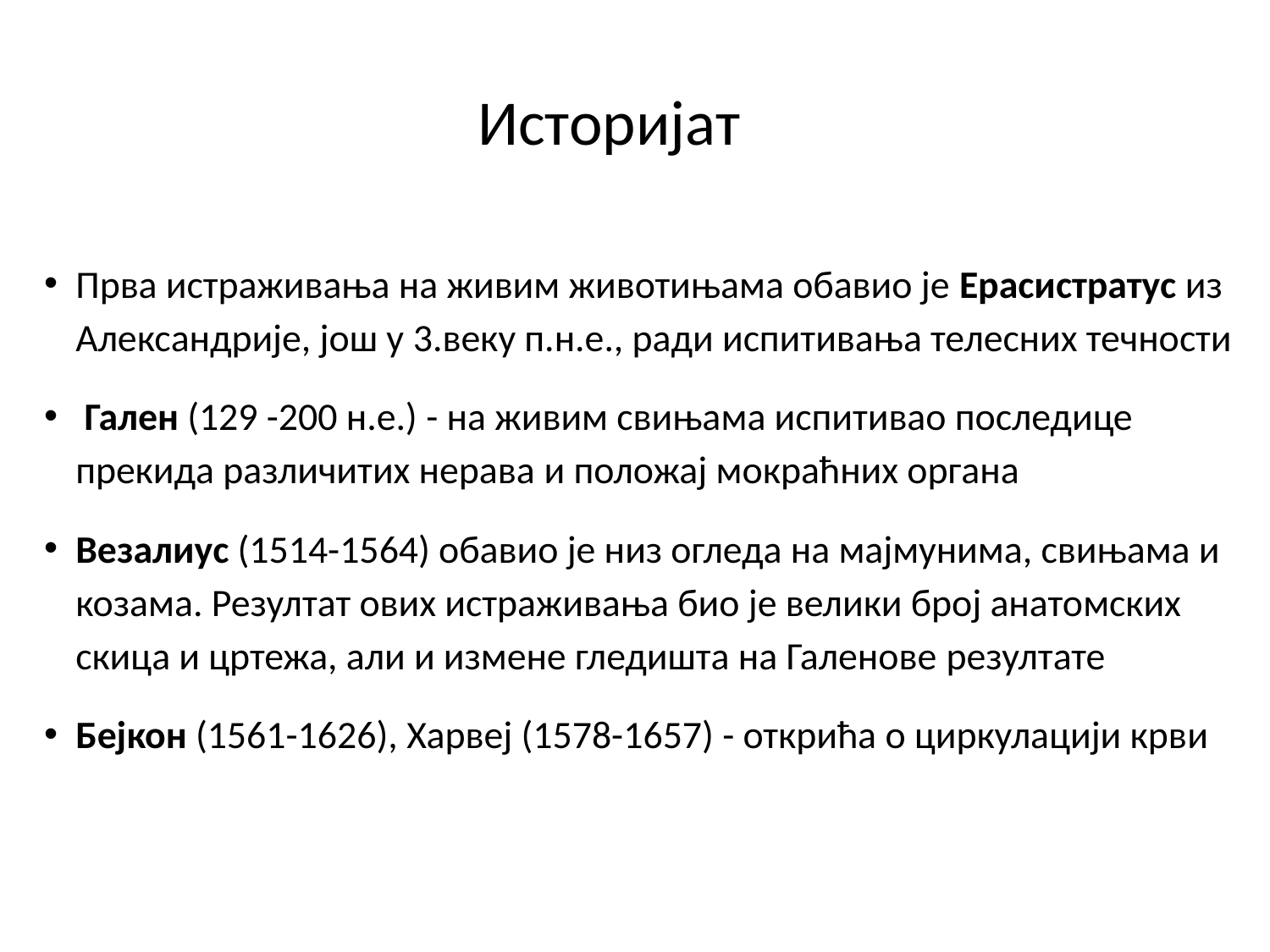

# Историјат
Прва истраживања на живим животињама обавио је Ерасистратус из Александрије, још у 3.веку п.н.е., ради испитивања телесних течности
 Гален (129 -200 н.е.) - на живим свињама испитивао последице прекида различитих нерава и положај мокраћних органа
Везалиус (1514-1564) обавио је низ огледа на мајмунима, свињама и козама. Резултат ових истраживања био је велики број анатомских скица и цртежа, али и измене гледишта на Галенове резултате
Бејкон (1561-1626), Харвеј (1578-1657) - открића о циркулацији крви